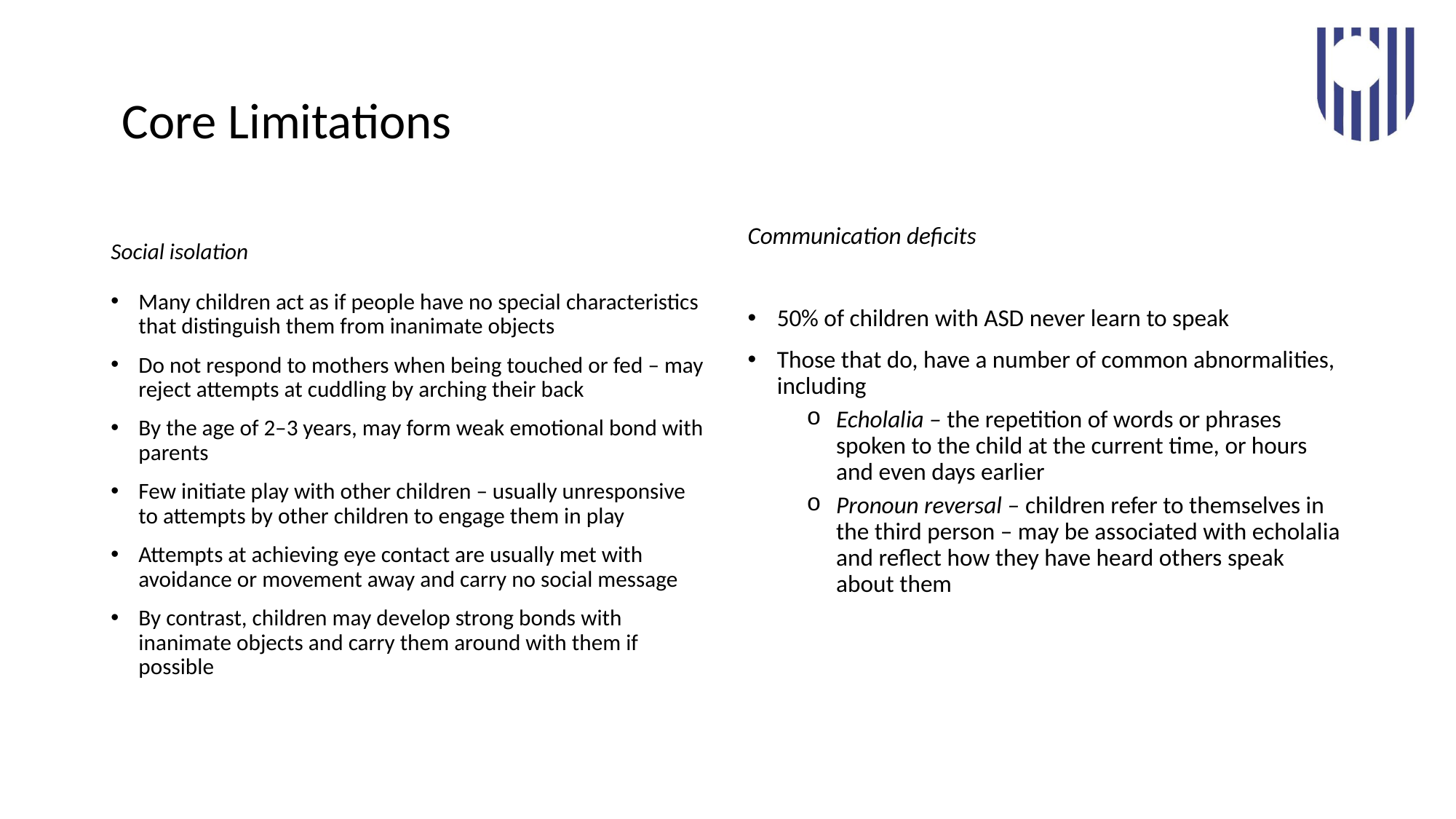

# Core Limitations
Social isolation
Many children act as if people have no special characteristics that distinguish them from inanimate objects
Do not respond to mothers when being touched or fed – may reject attempts at cuddling by arching their back
By the age of 2–3 years, may form weak emotional bond with parents
Few initiate play with other children – usually unresponsive to attempts by other children to engage them in play
Attempts at achieving eye contact are usually met with avoidance or movement away and carry no social message
By contrast, children may develop strong bonds with inanimate objects and carry them around with them if possible
Communication deficits

50% of children with ASD never learn to speak
Those that do, have a number of common abnormalities, including
Echolalia – the repetition of words or phrases spoken to the child at the current time, or hours and even days earlier
Pronoun reversal – children refer to themselves in the third person – may be associated with echolalia and reflect how they have heard others speak about them